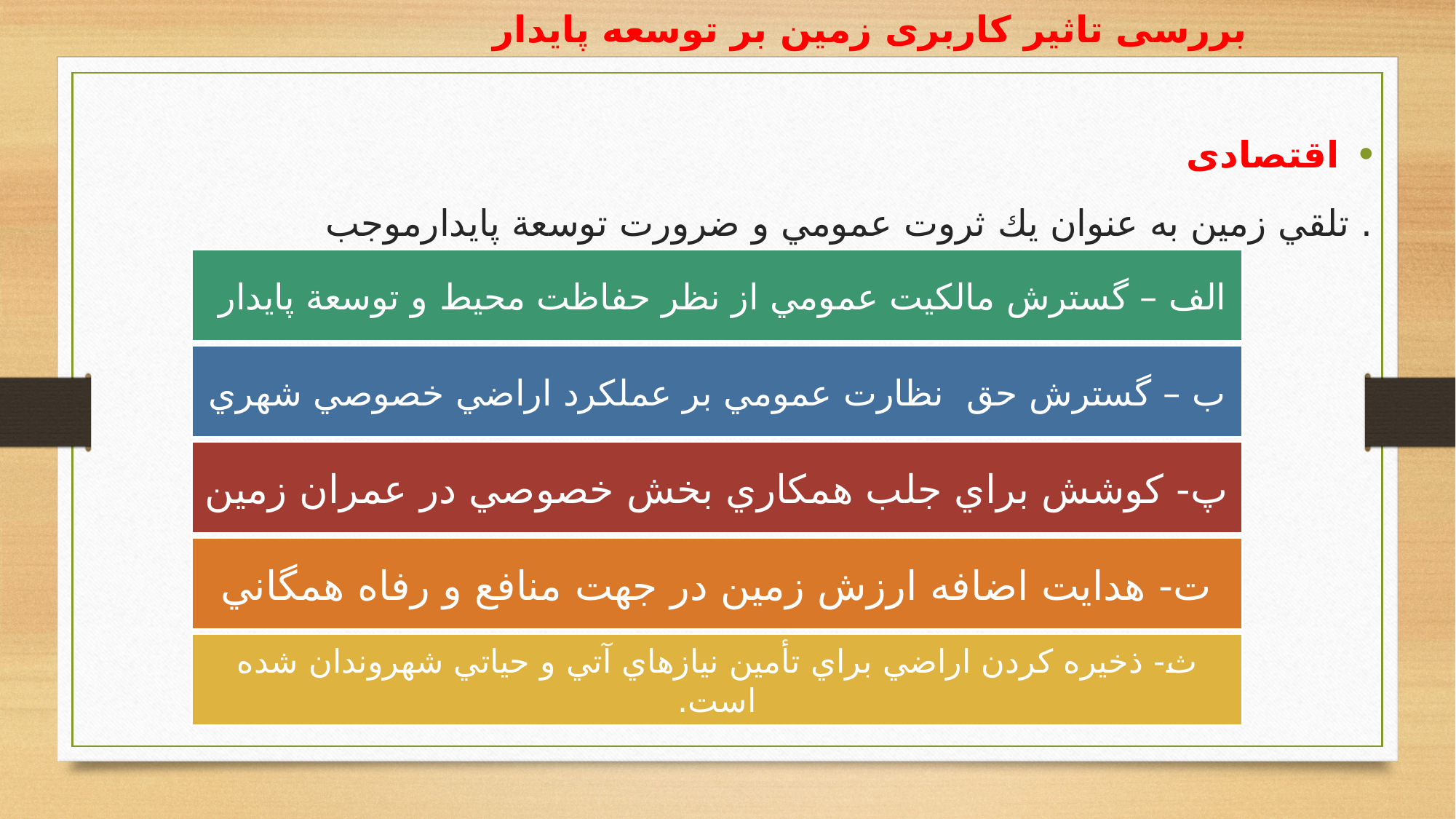

# بررسی تاثیر کاربری زمین بر توسعه پایدار
اقتصادی
. تلقي زمين به عنوان يك ثروت عمومي و ضرورت توسعة پايدارموجب

الف – گسترش مالكيت عمومي از نظر حفاظت محيط و توسعة پايدار
ت- هدايت اضافه ارزش زمين در جهت منافع و رفاه همگاني
ب – گسترش حق  نظارت عمومي بر عملكرد اراضي خصوصي شهري
پ- كوشش براي جلب همكاري بخش خصوصي در عمران زمين